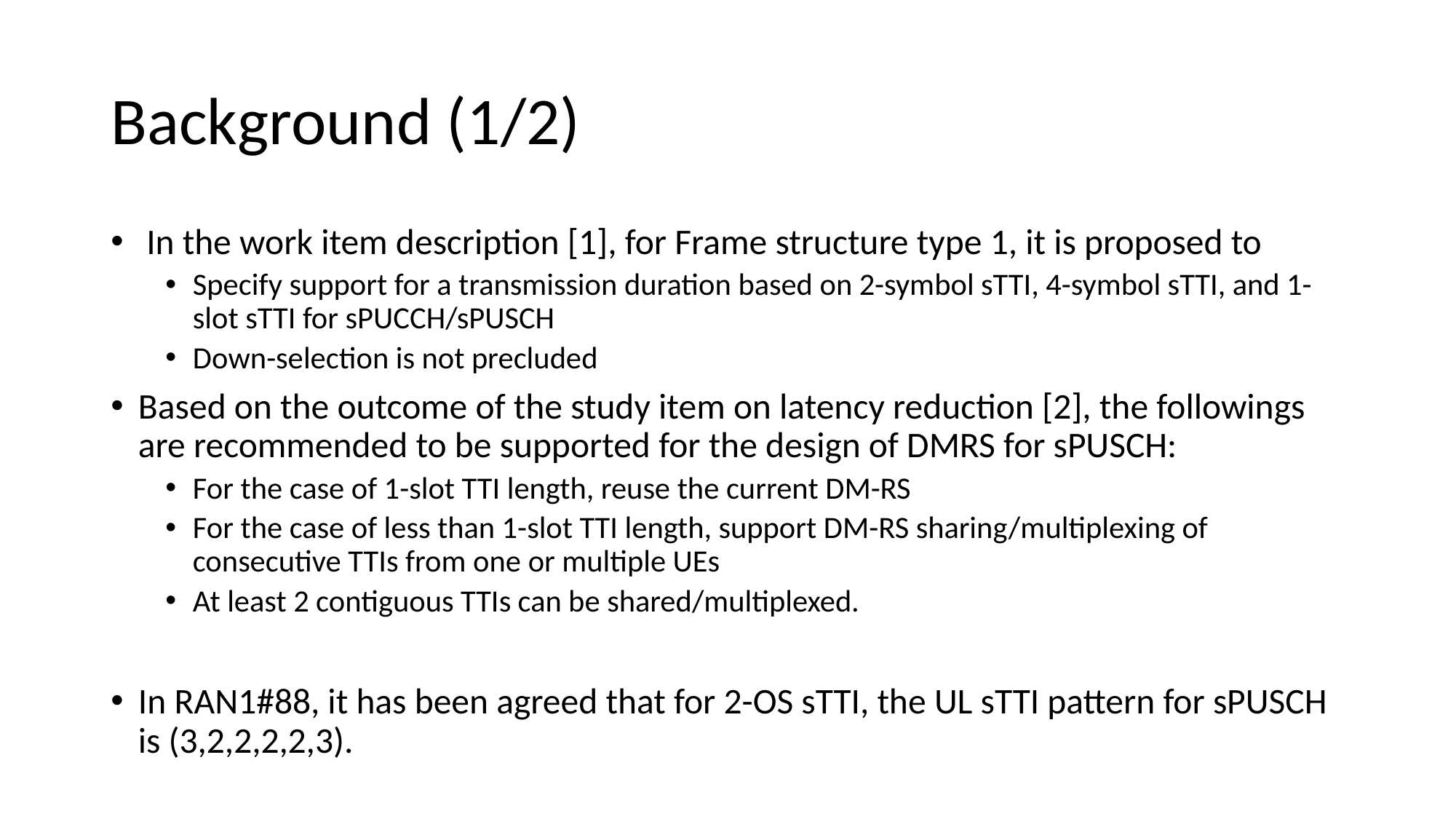

# Background (1/2)
 In the work item description [1], for Frame structure type 1, it is proposed to
Specify support for a transmission duration based on 2-symbol sTTI, 4-symbol sTTI, and 1-slot sTTI for sPUCCH/sPUSCH
Down-selection is not precluded
Based on the outcome of the study item on latency reduction [2], the followings are recommended to be supported for the design of DMRS for sPUSCH:
For the case of 1-slot TTI length, reuse the current DM-RS
For the case of less than 1-slot TTI length, support DM-RS sharing/multiplexing of consecutive TTIs from one or multiple UEs
At least 2 contiguous TTIs can be shared/multiplexed.

In RAN1#88, it has been agreed that for 2-OS sTTI, the UL sTTI pattern for sPUSCH is (3,2,2,2,2,3).